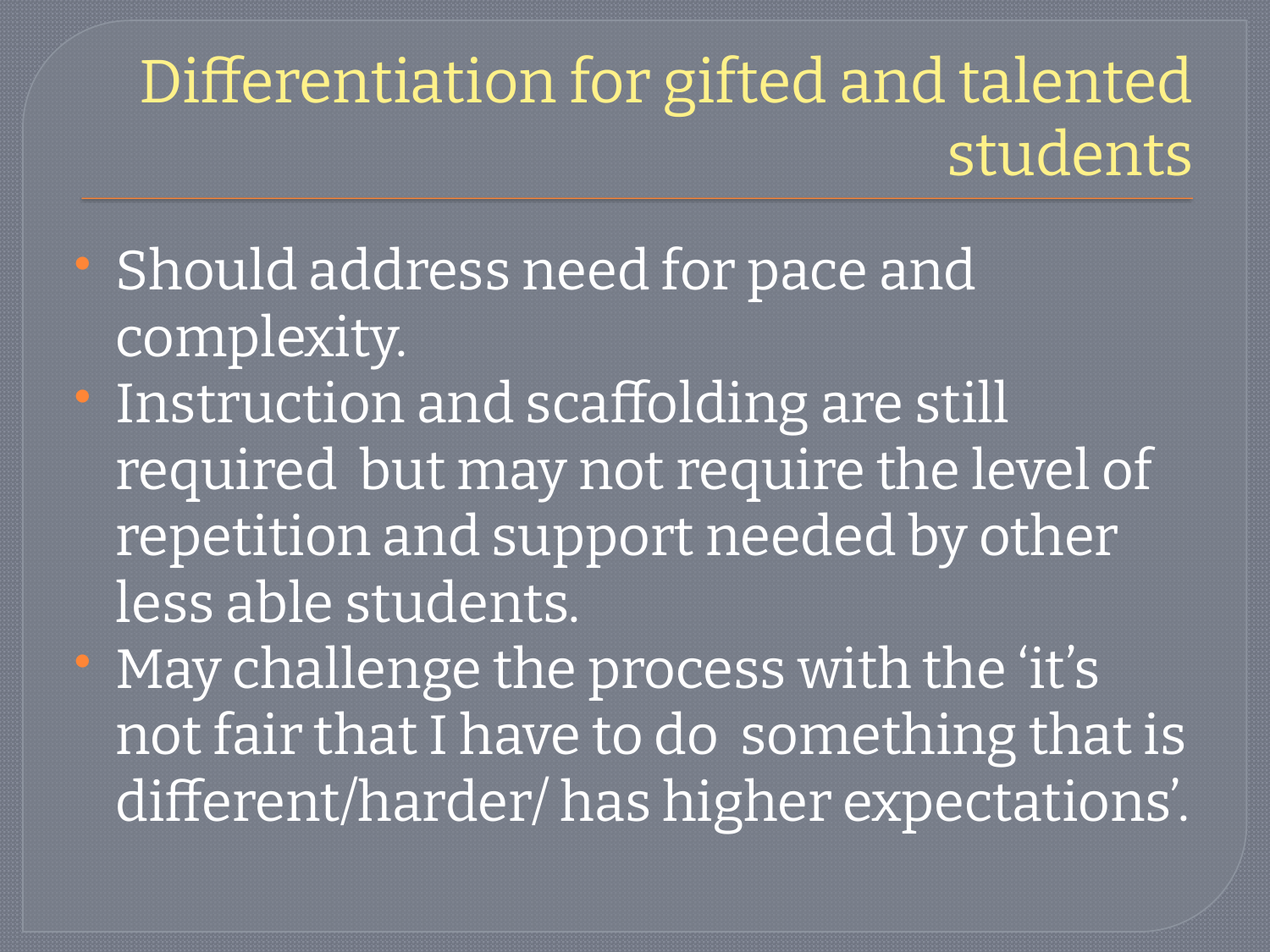

# Differentiation for gifted and talented students
Should address need for pace and complexity.
Instruction and scaffolding are still required  but may not require the level of repetition and support needed by other less able students.
May challenge the process with the ‘it’s not fair that I have to do  something that is different/harder/ has higher expectations’.